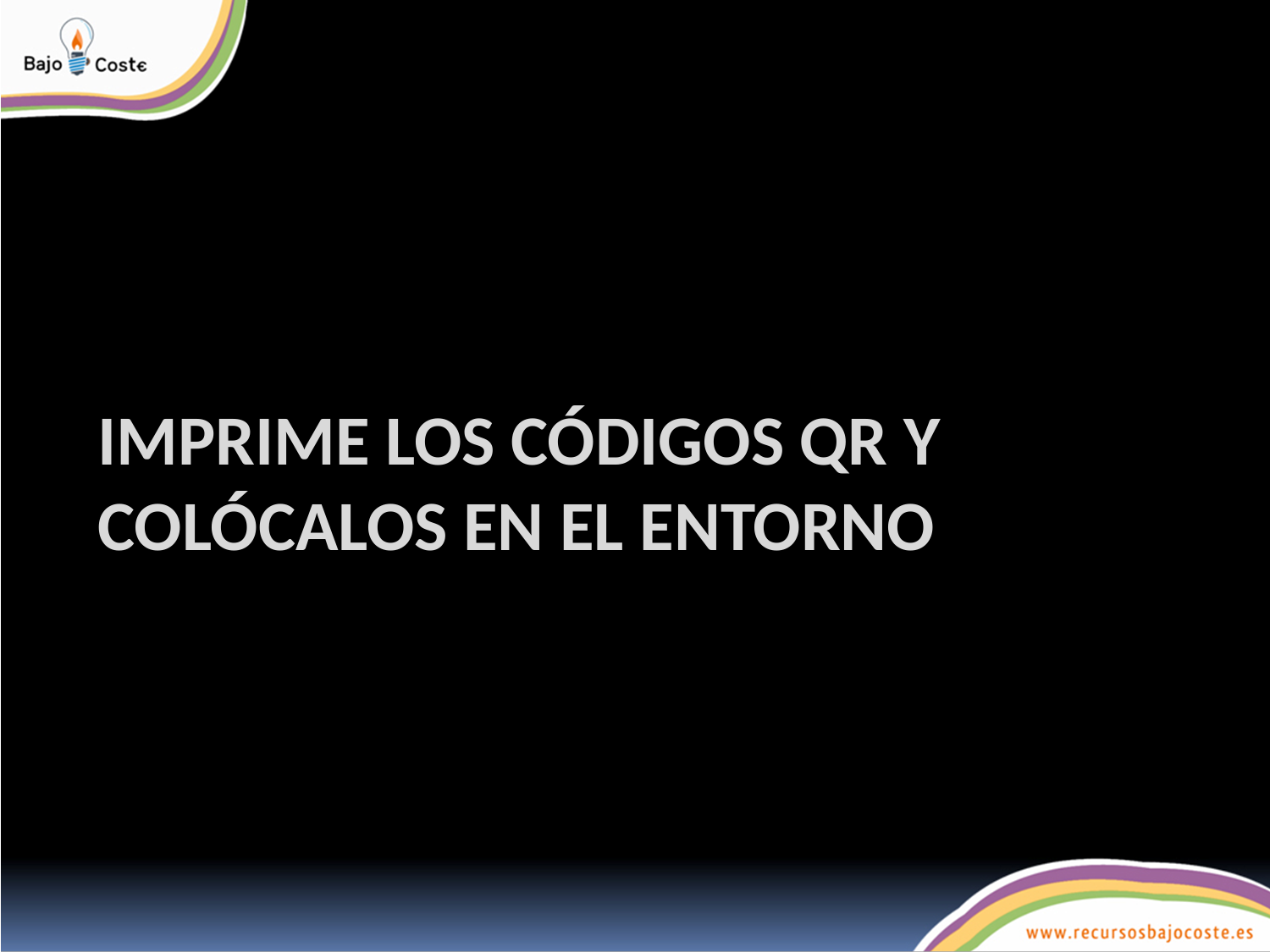

# Imprime los códigos QR y colócalos en el entorno